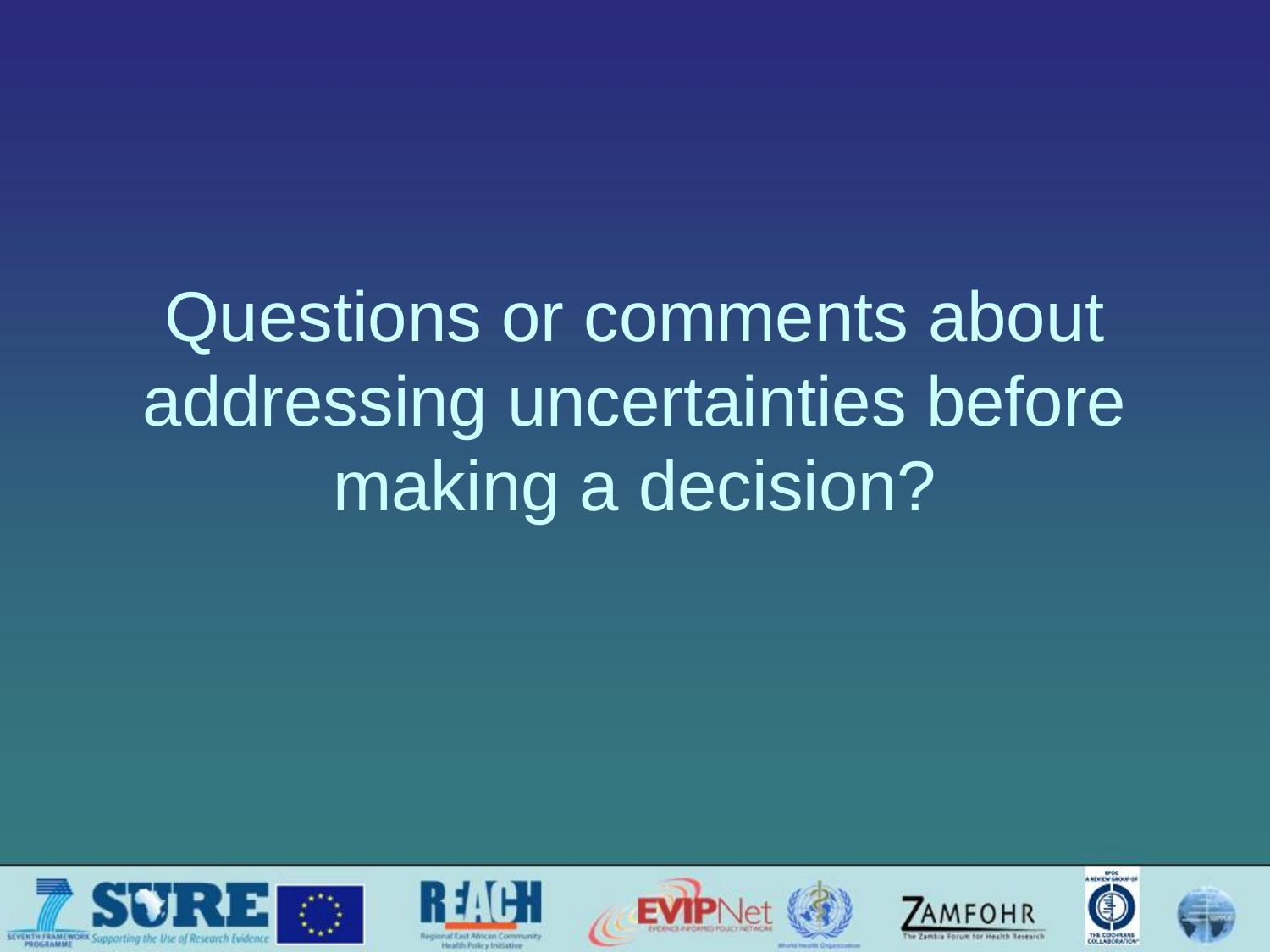

# Questions or comments about addressing uncertainties before making a decision?